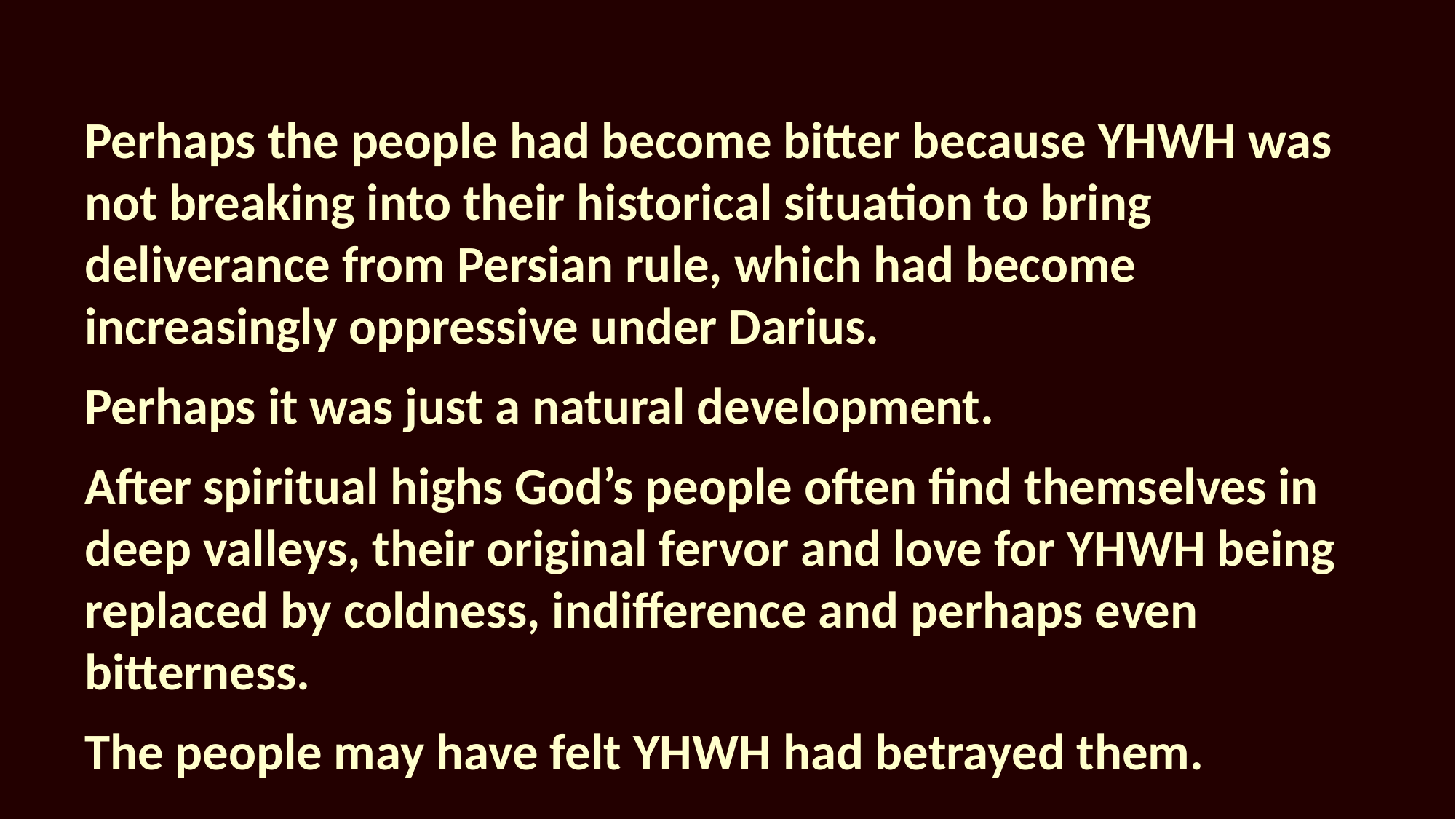

Perhaps the people had become bitter because YHWH was not breaking into their historical situation to bring deliverance from Persian rule, which had become increasingly oppressive under Darius.
Perhaps it was just a natural development.
After spiritual highs God’s people often find themselves in deep valleys, their original fervor and love for YHWH being replaced by coldness, indifference and perhaps even bitterness.
The people may have felt YHWH had betrayed them.